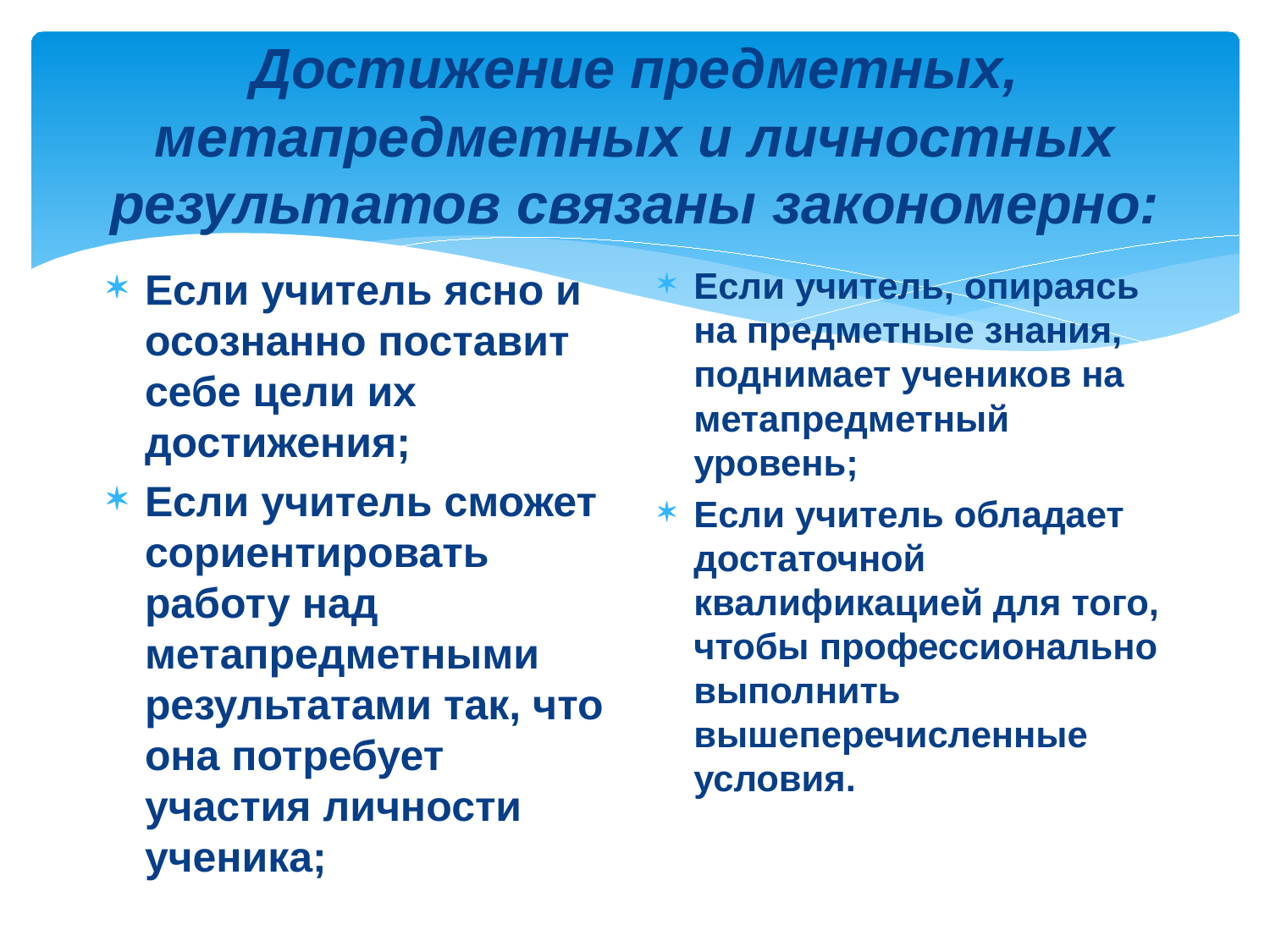

# Достижение предметных, метапредметных и личностных результатов связаны закономерно:
Если учитель ясно и осознанно поставит себе цели их достижения;
Если учитель сможет сориентировать работу над метапредметными результатами так, что она потребует участия личности ученика;
Если учитель, опираясь на предметные знания, поднимает учеников на метапредметный уровень;
Если учитель обладает достаточной квалификацией для того, чтобы профессионально выполнить вышеперечисленные условия.